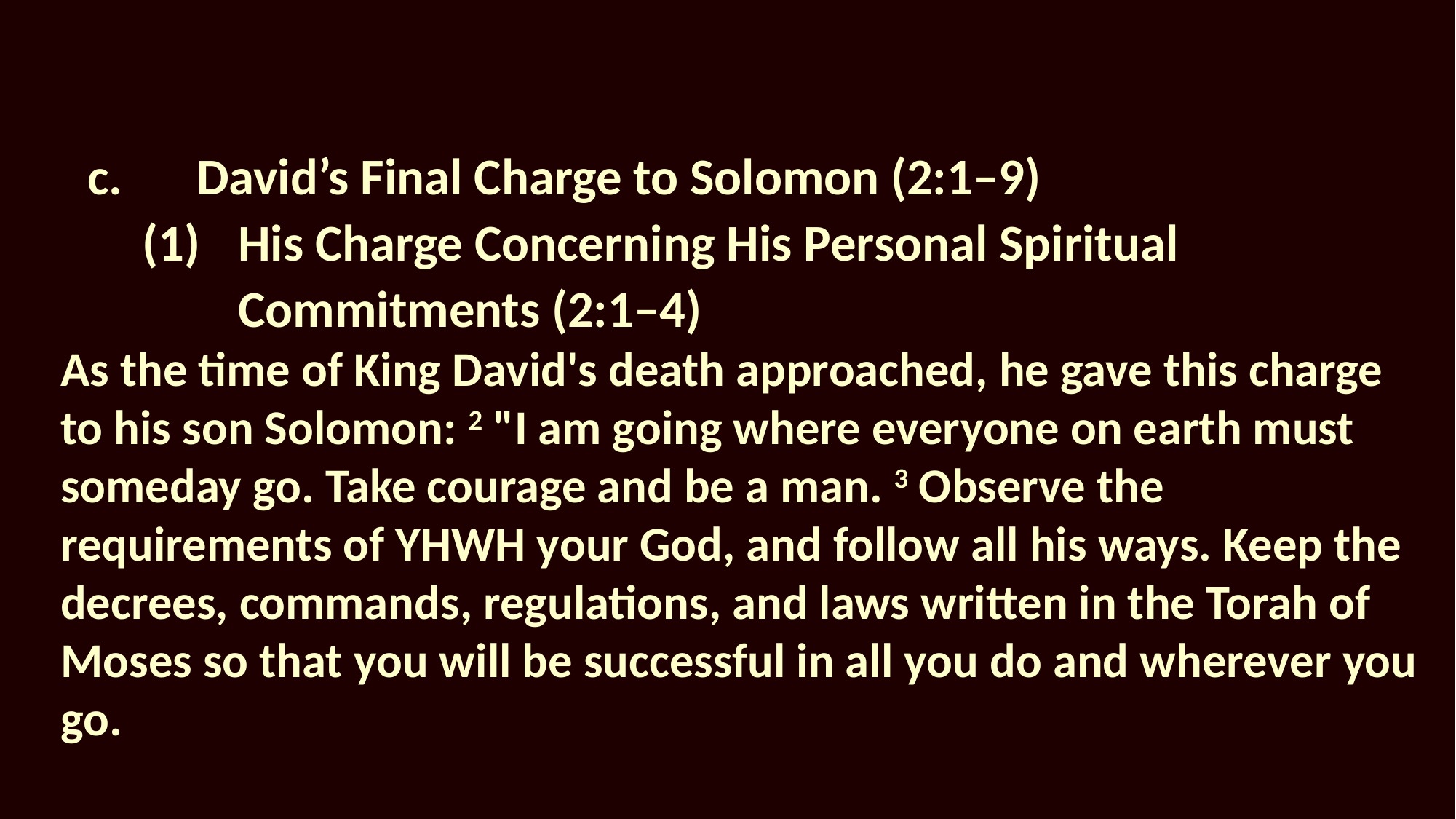

c.	David’s Final Charge to Solomon (2:1–9)
His Charge Concerning His Personal Spiritual Commitments (2:1–4)
As the time of King David's death approached, he gave this charge to his son Solomon: 2 "I am going where everyone on earth must someday go. Take courage and be a man. 3 Observe the requirements of YHWH your God, and follow all his ways. Keep the decrees, commands, regulations, and laws written in the Torah of Moses so that you will be successful in all you do and wherever you go.